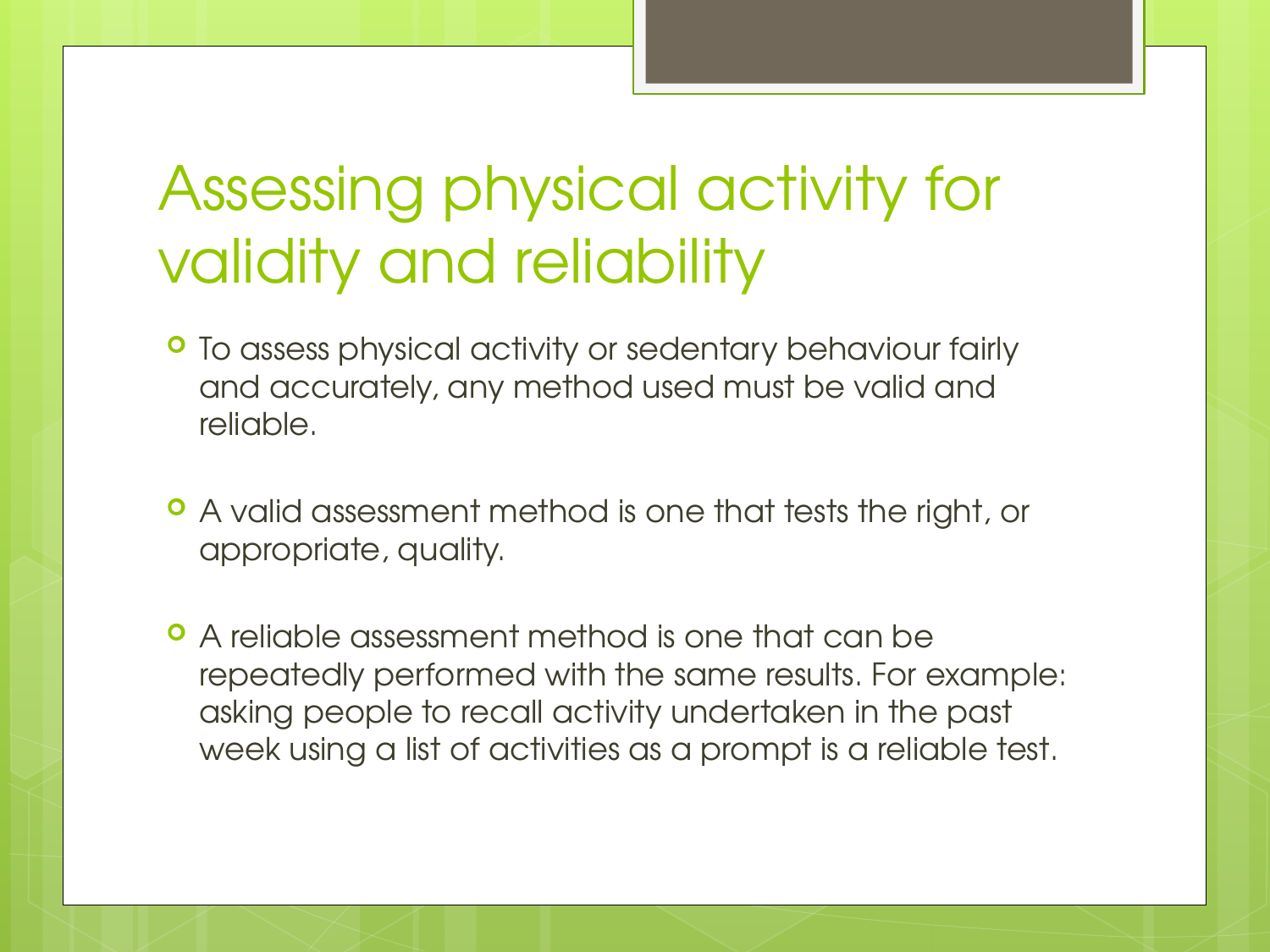

# Assessing physical activity for validity and reliability
To assess physical activity or sedentary behaviour fairly and accurately, any method used must be valid and reliable.

A valid assessment method is one that tests the right, or appropriate, quality.

A reliable assessment method is one that can be repeatedly performed with the same results. For example: asking people to recall activity undertaken in the past week using a list of activities as a prompt is a reliable test.